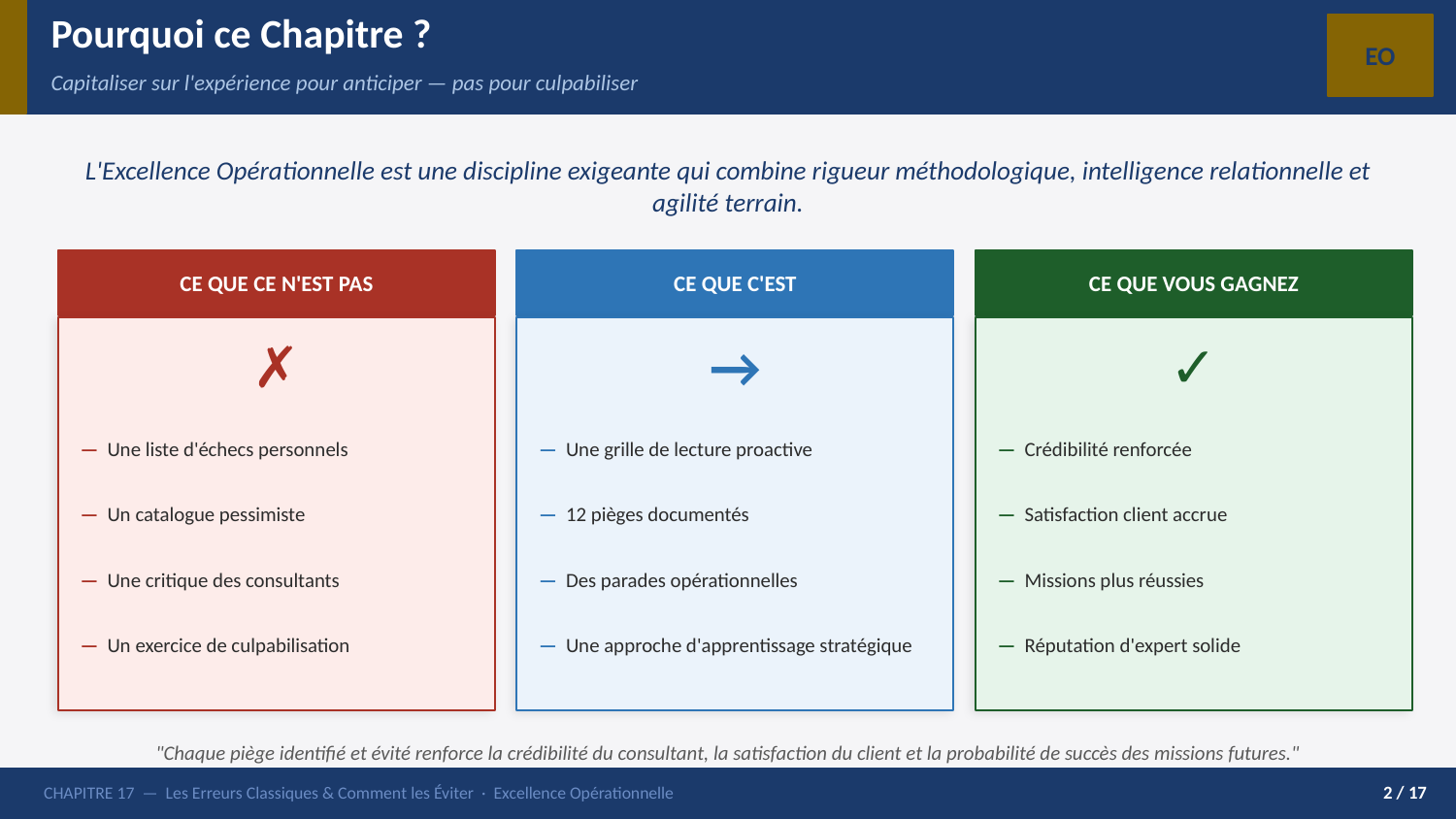

Pourquoi ce Chapitre ?

EO
Capitaliser sur l'expérience pour anticiper — pas pour culpabiliser
L'Excellence Opérationnelle est une discipline exigeante qui combine rigueur méthodologique, intelligence relationnelle et agilité terrain.

CE QUE CE N'EST PAS
CE QUE C'EST
CE QUE VOUS GAGNEZ

✗

→

✓
—  Une liste d'échecs personnels
—  Une grille de lecture proactive
—  Crédibilité renforcée
—  Un catalogue pessimiste
—  12 pièges documentés
—  Satisfaction client accrue
—  Une critique des consultants
—  Des parades opérationnelles
—  Missions plus réussies
—  Un exercice de culpabilisation
—  Une approche d'apprentissage stratégique
—  Réputation d'expert solide
"Chaque piège identifié et évité renforce la crédibilité du consultant, la satisfaction du client et la probabilité de succès des missions futures."

CHAPITRE 17  —  Les Erreurs Classiques & Comment les Éviter  ·  Excellence Opérationnelle
2 / 17